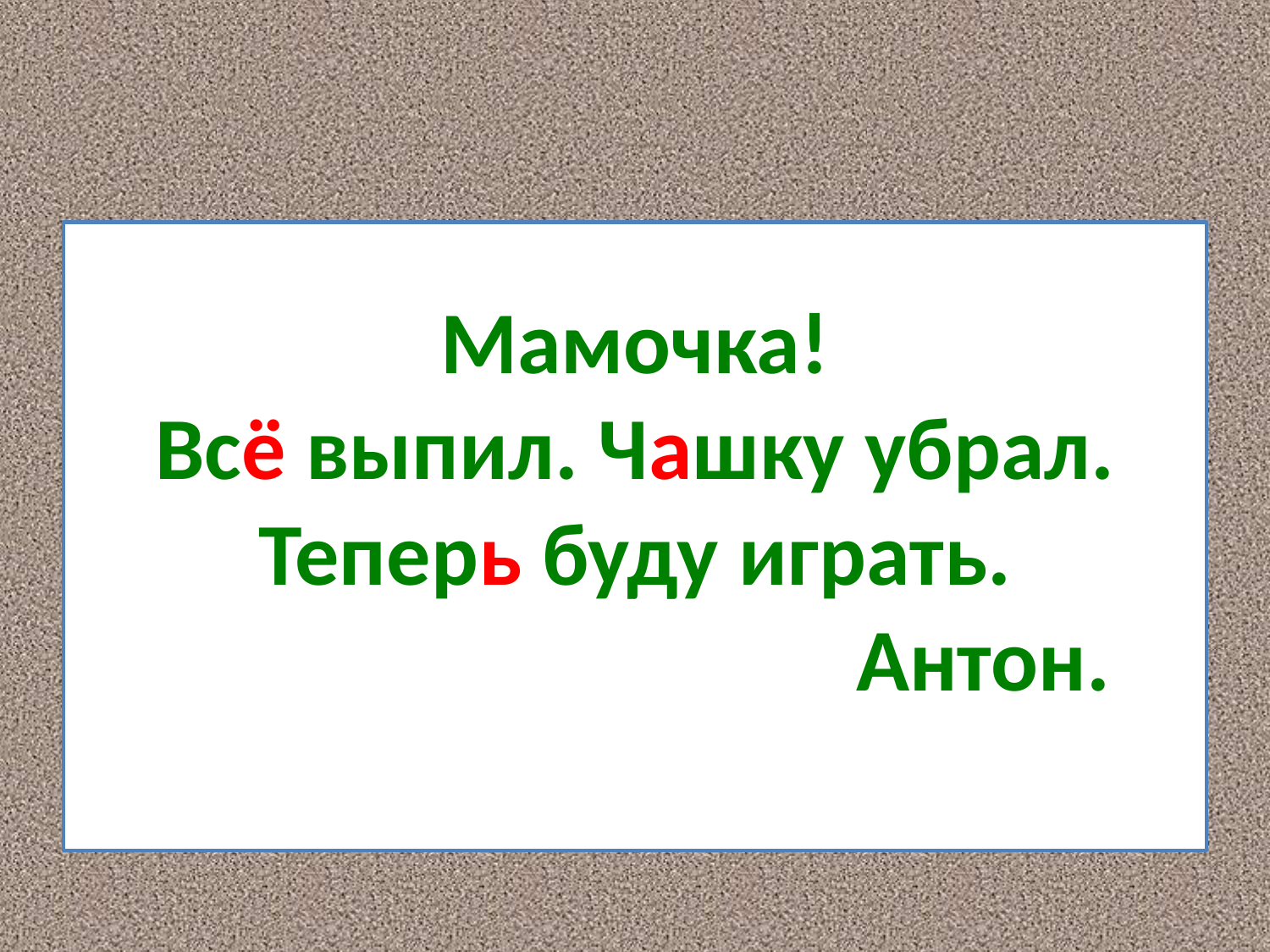

#
Мамочка!
Всё выпил. Чашку убрал.
Теперь буду играть.
                                   Антон.